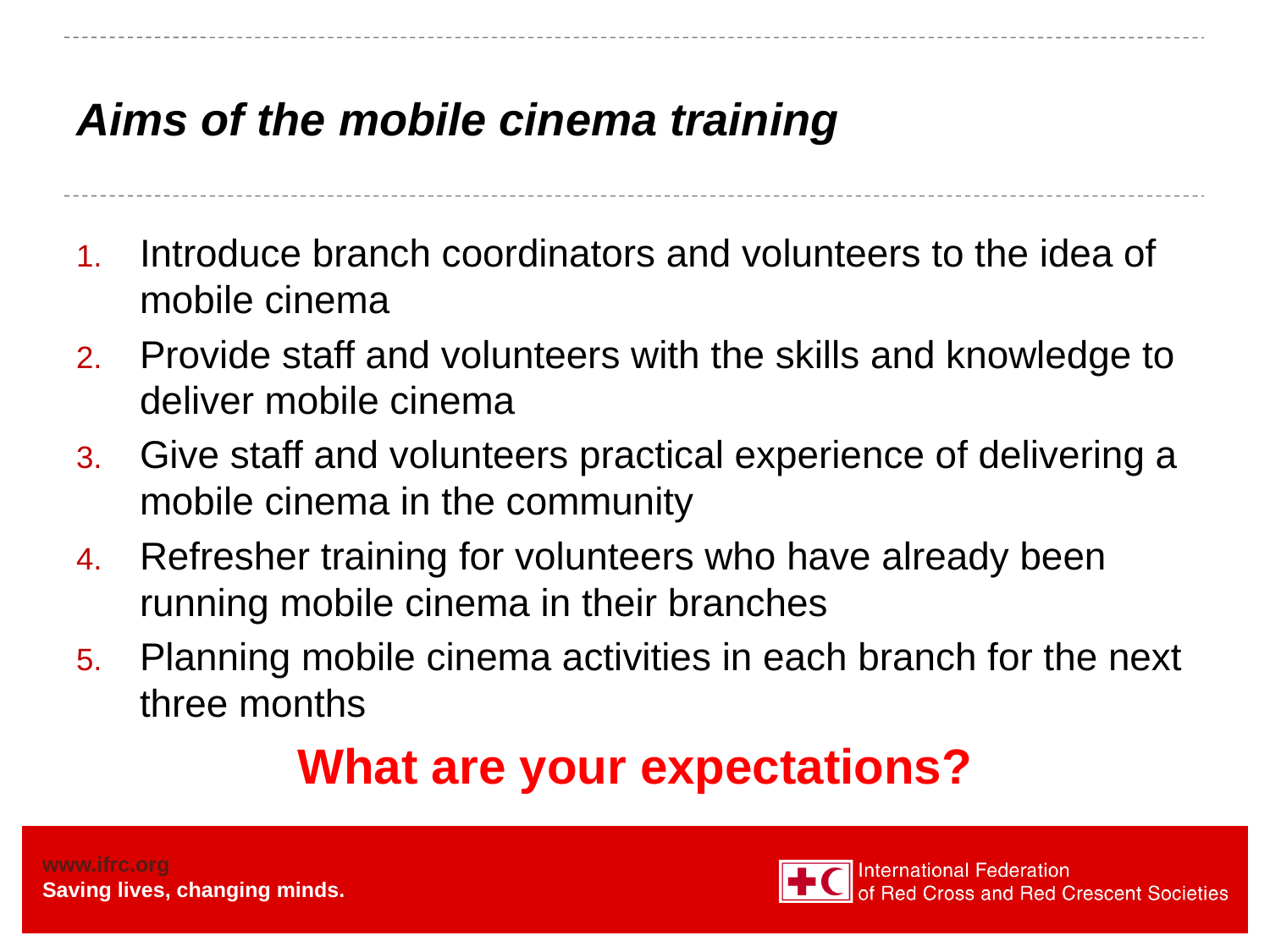

# Aims of the mobile cinema training
Introduce branch coordinators and volunteers to the idea of mobile cinema
Provide staff and volunteers with the skills and knowledge to deliver mobile cinema
Give staff and volunteers practical experience of delivering a mobile cinema in the community
Refresher training for volunteers who have already been running mobile cinema in their branches
Planning mobile cinema activities in each branch for the next three months
What are your expectations?